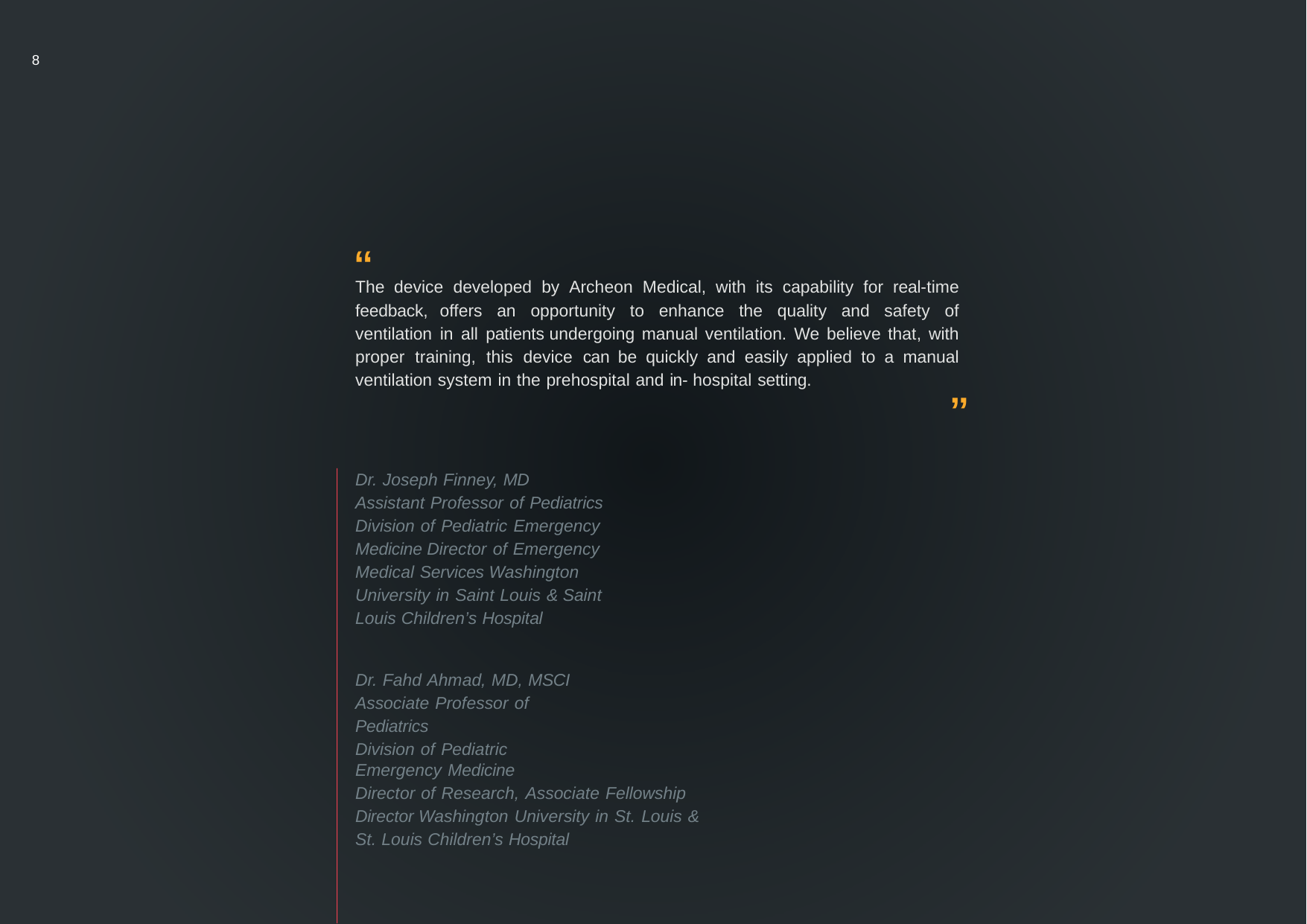

8
‘‘
The device developed by Archeon Medical, with its capability for real-time feedback, offers an opportunity to enhance the quality and safety of ventilation in all patients undergoing manual ventilation. We believe that, with proper training, this device can be quickly and easily applied to a manual ventilation system in the prehospital and in- hospital setting.
‘‘
Dr. Joseph Finney, MD
Assistant Professor of Pediatrics
Division of Pediatric Emergency Medicine Director of Emergency Medical Services Washington University in Saint Louis & Saint Louis Children’s Hospital

Dr. Fahd Ahmad, MD, MSCI Associate Professor of Pediatrics
Division of Pediatric Emergency Medicine
Director of Research, Associate Fellowship Director Washington University in St. Louis &
St. Louis Children’s Hospital